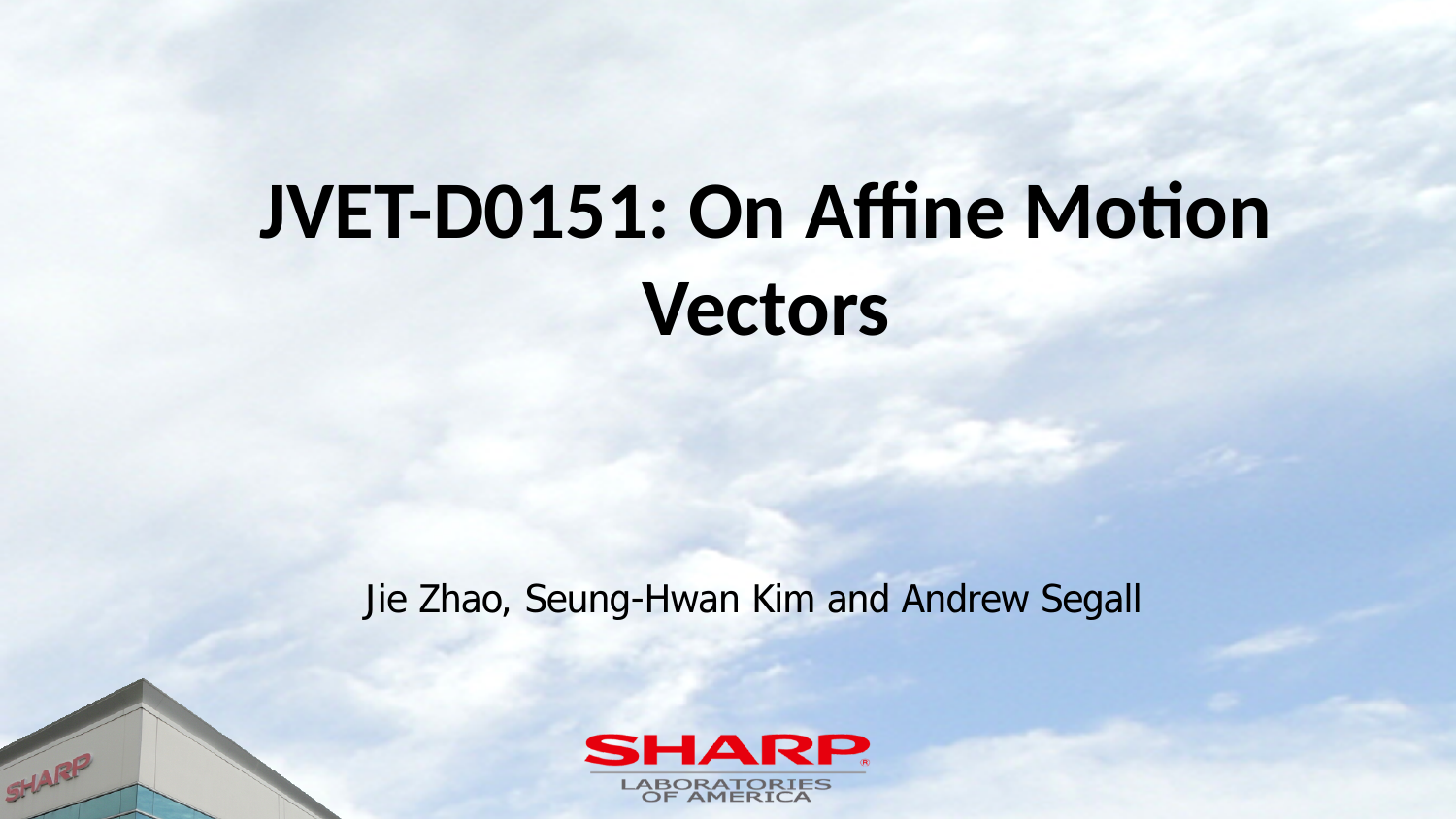

# JVET-D0151: On Affine Motion Vectors
Jie Zhao, Seung-Hwan Kim and Andrew Segall